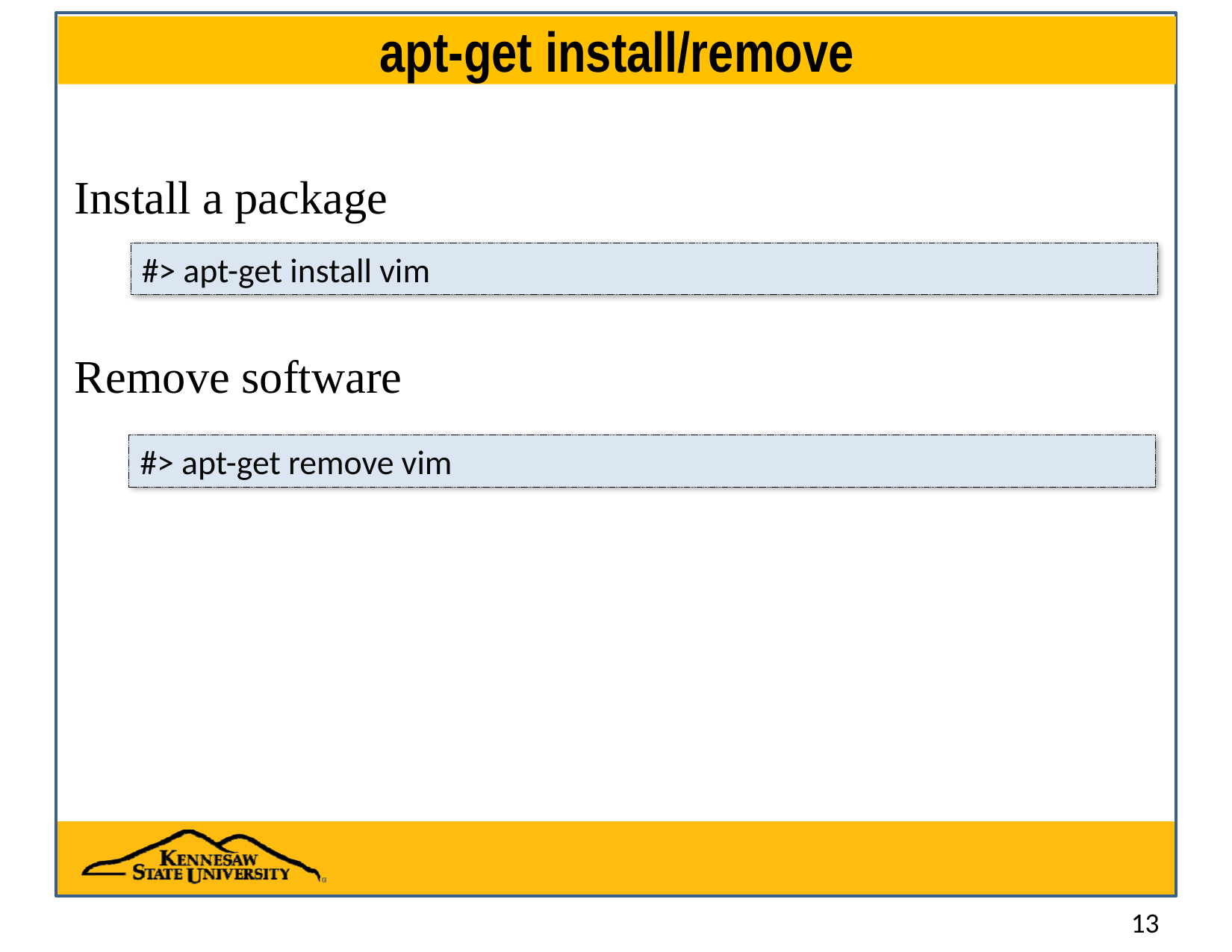

# apt-get install/remove
Install a package

Remove software

#> apt-get install vim
#> apt-get remove vim